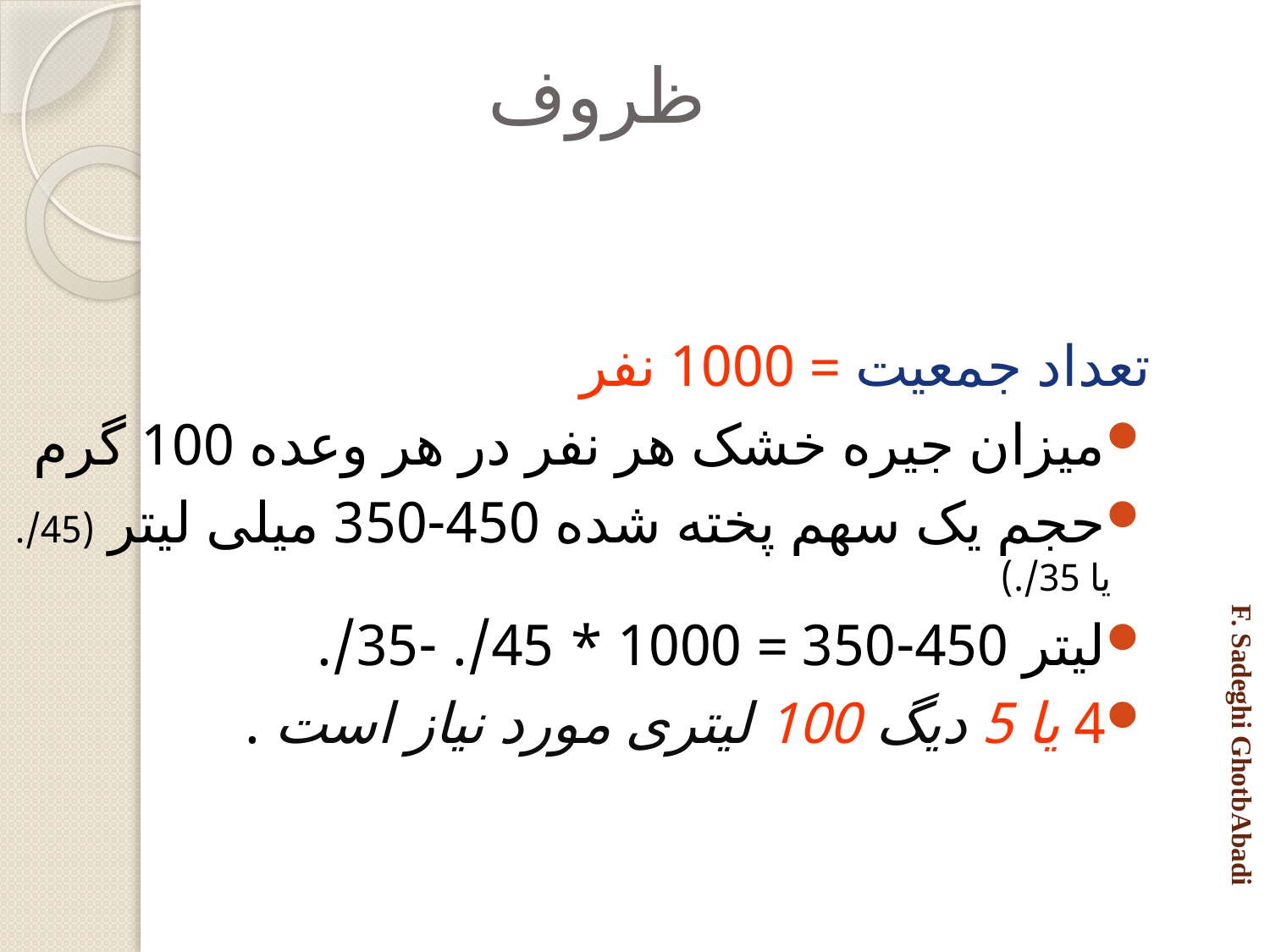

# ظروف
تعداد جمعیت = 1000 نفر
میزان جیره خشک هر نفر در هر وعده 100 گرم
حجم یک سهم پخته شده 450-350 میلی لیتر (45/. یا 35/.)
لیتر 450-350 = 1000 * 45/. -35/.
4 یا 5 دیگ 100 لیتری مورد نیاز است .